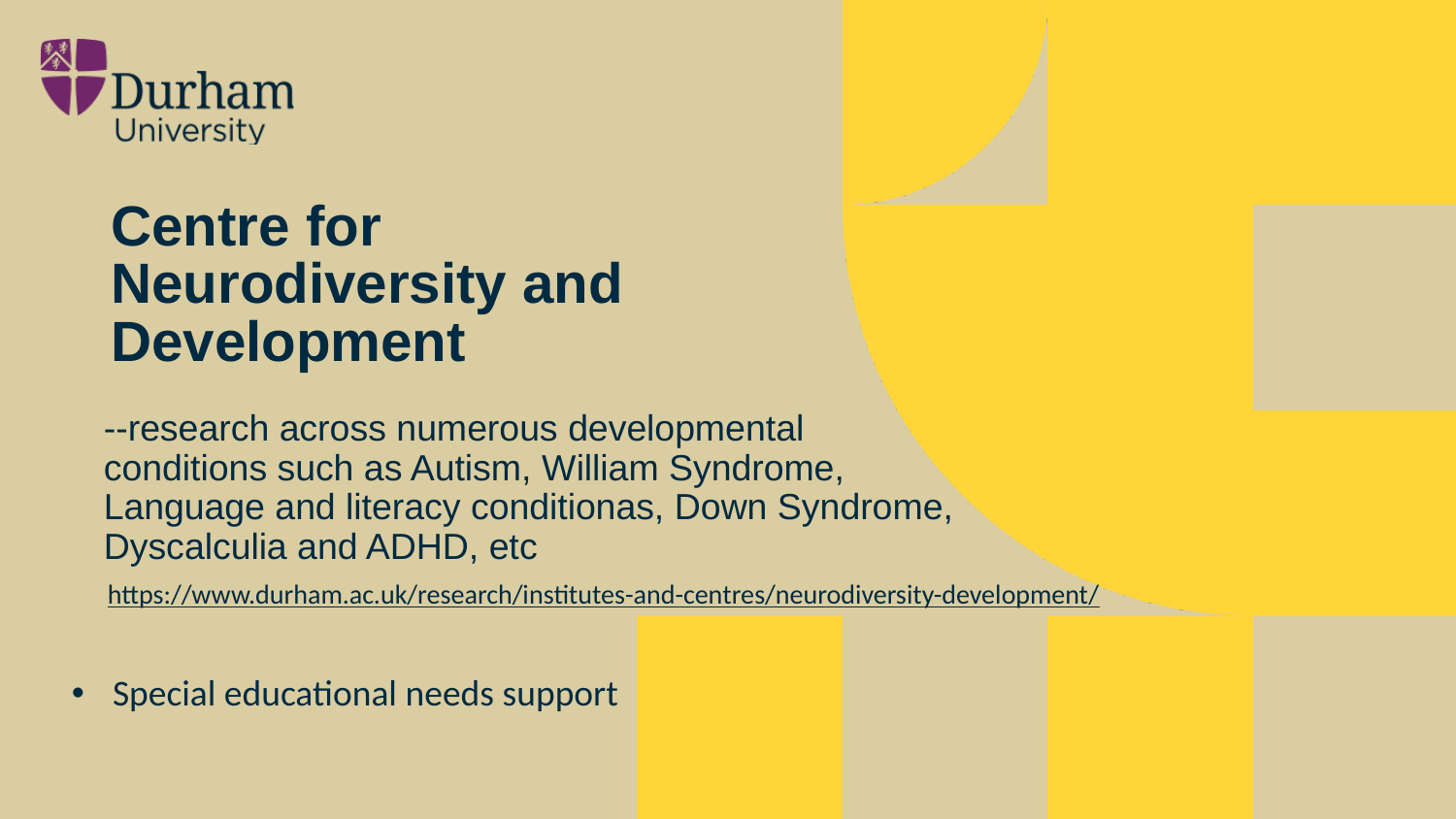

# Centre for Neurodiversity and Development
--research across numerous developmental conditions such as Autism, William Syndrome, Language and literacy conditionas, Down Syndrome, Dyscalculia and ADHD, etc
https://www.durham.ac.uk/research/institutes-and-centres/neurodiversity-development/
Special educational needs support